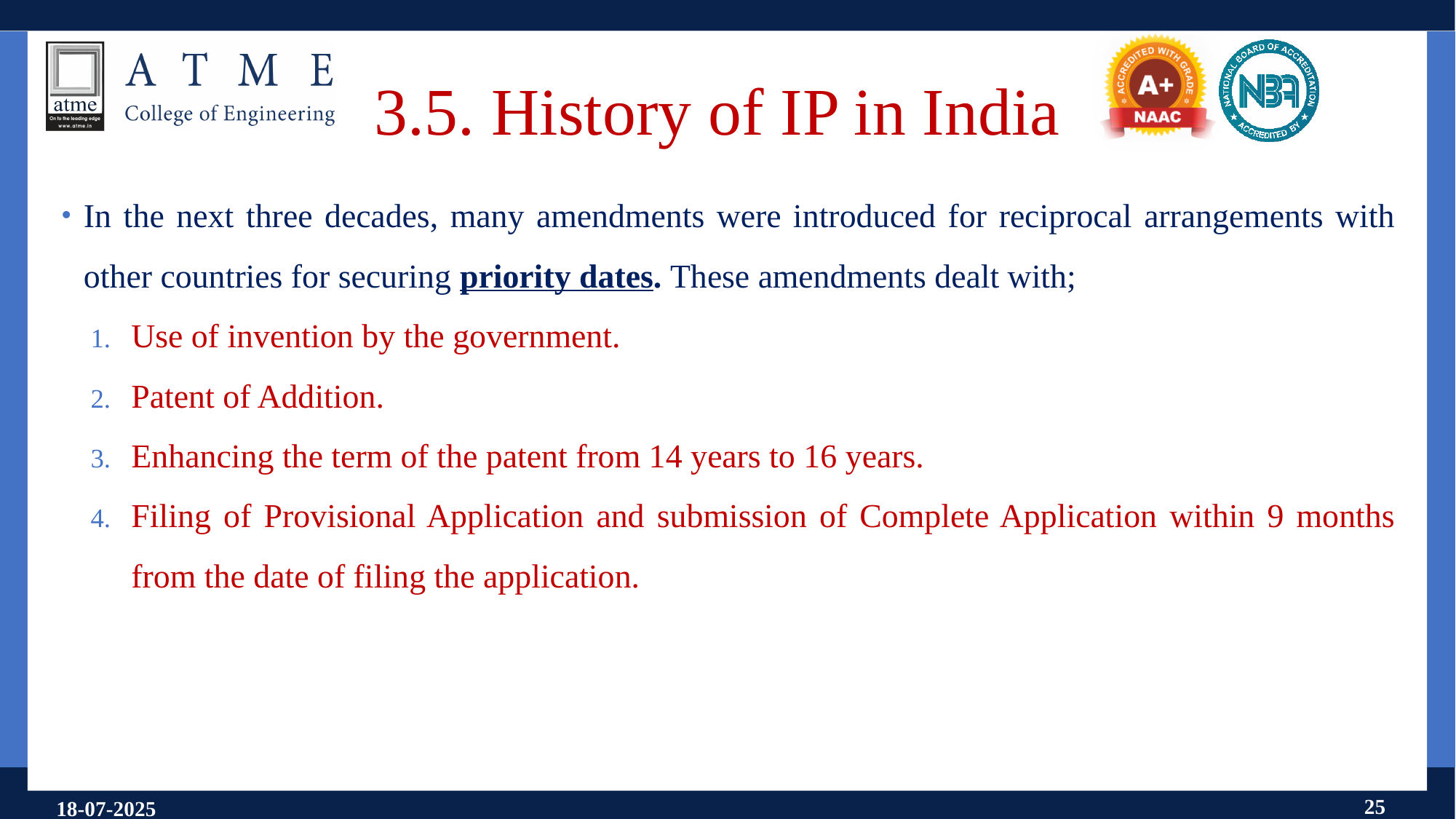

# 3.5. History of IP in India
In the next three decades, many amendments were introduced for reciprocal arrangements with other countries for securing priority dates. These amendments dealt with;
Use of invention by the government.
Patent of Addition.
Enhancing the term of the patent from 14 years to 16 years.
Filing of Provisional Application and submission of Complete Application within 9 months from the date of filing the application.

25
18-07-2025